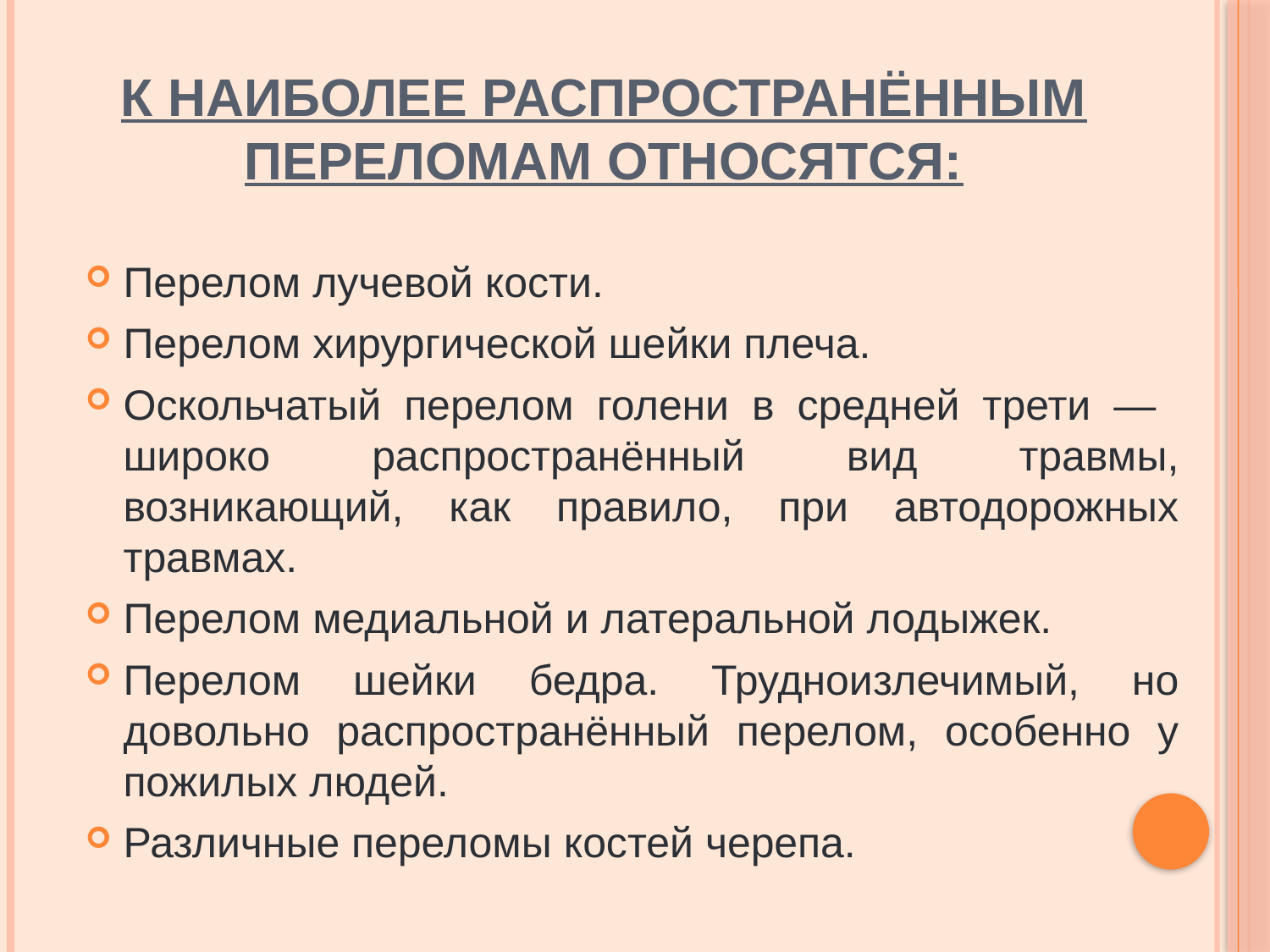

# К наиболее распространённым переломам относятся:
Перелом лучевой кости.
Перелом хирургической шейки плеча.
Оскольчатый перелом голени в средней трети —  широко распространённый вид травмы, возникающий, как правило, при автодорожных травмах.
Перелом медиальной и латеральной лодыжек.
Перелом шейки бедра. Трудноизлечимый, но довольно распространённый перелом, особенно у пожилых людей.
Различные переломы костей черепа.